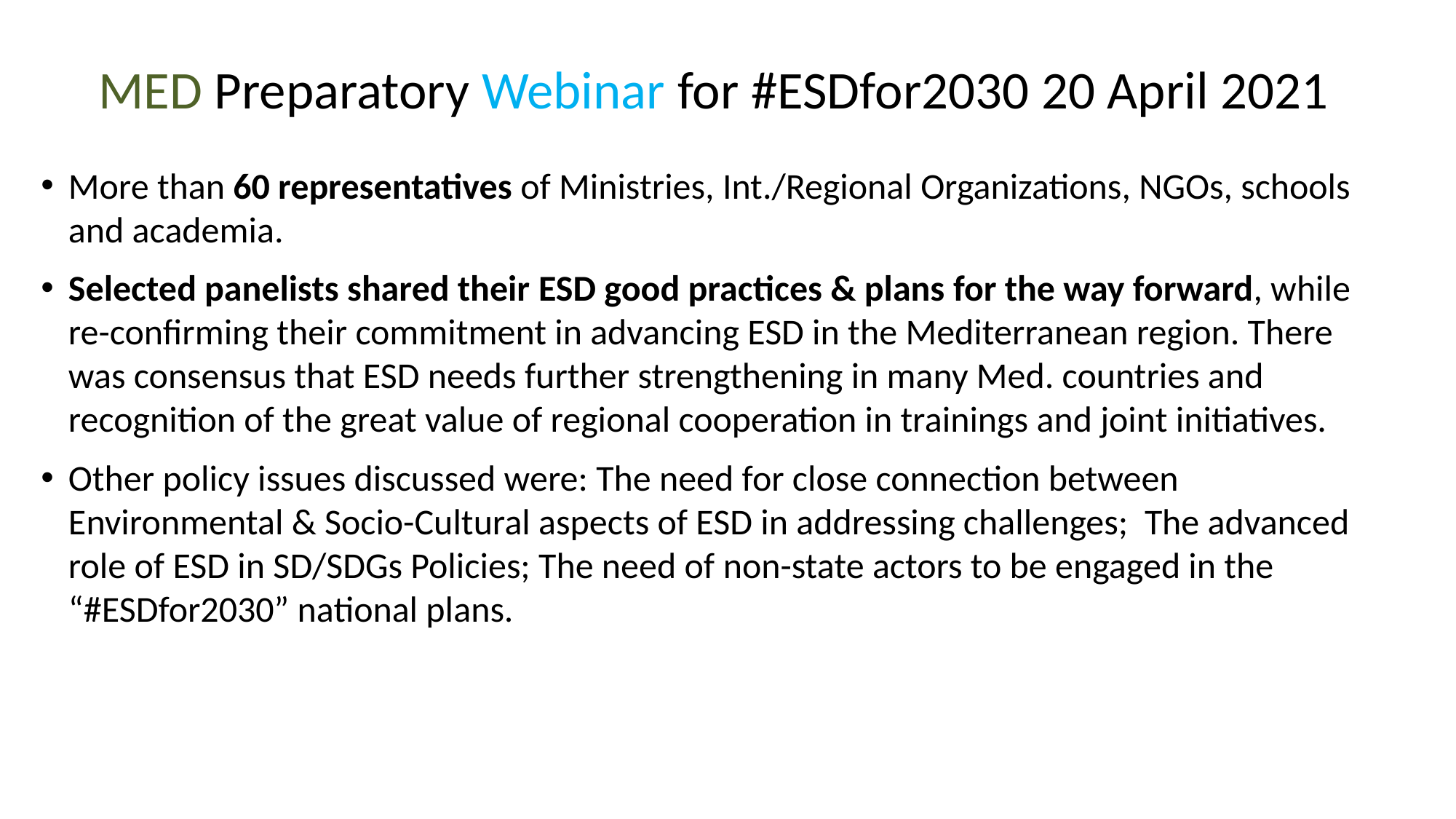

# MED Preparatory Webinar for #ESDfor2030 20 April 2021
More than 60 representatives of Ministries, Int./Regional Organizations, NGOs, schools and academia.
Selected panelists shared their ESD good practices & plans for the way forward, while re-confirming their commitment in advancing ESD in the Mediterranean region. There was consensus that ESD needs further strengthening in many Med. countries and recognition of the great value of regional cooperation in trainings and joint initiatives.
Other policy issues discussed were: The need for close connection between  Environmental & Socio-Cultural aspects of ESD in addressing challenges;  The advanced role of ESD in SD/SDGs Policies; The need of non-state actors to be engaged in the “#ESDfor2030” national plans.